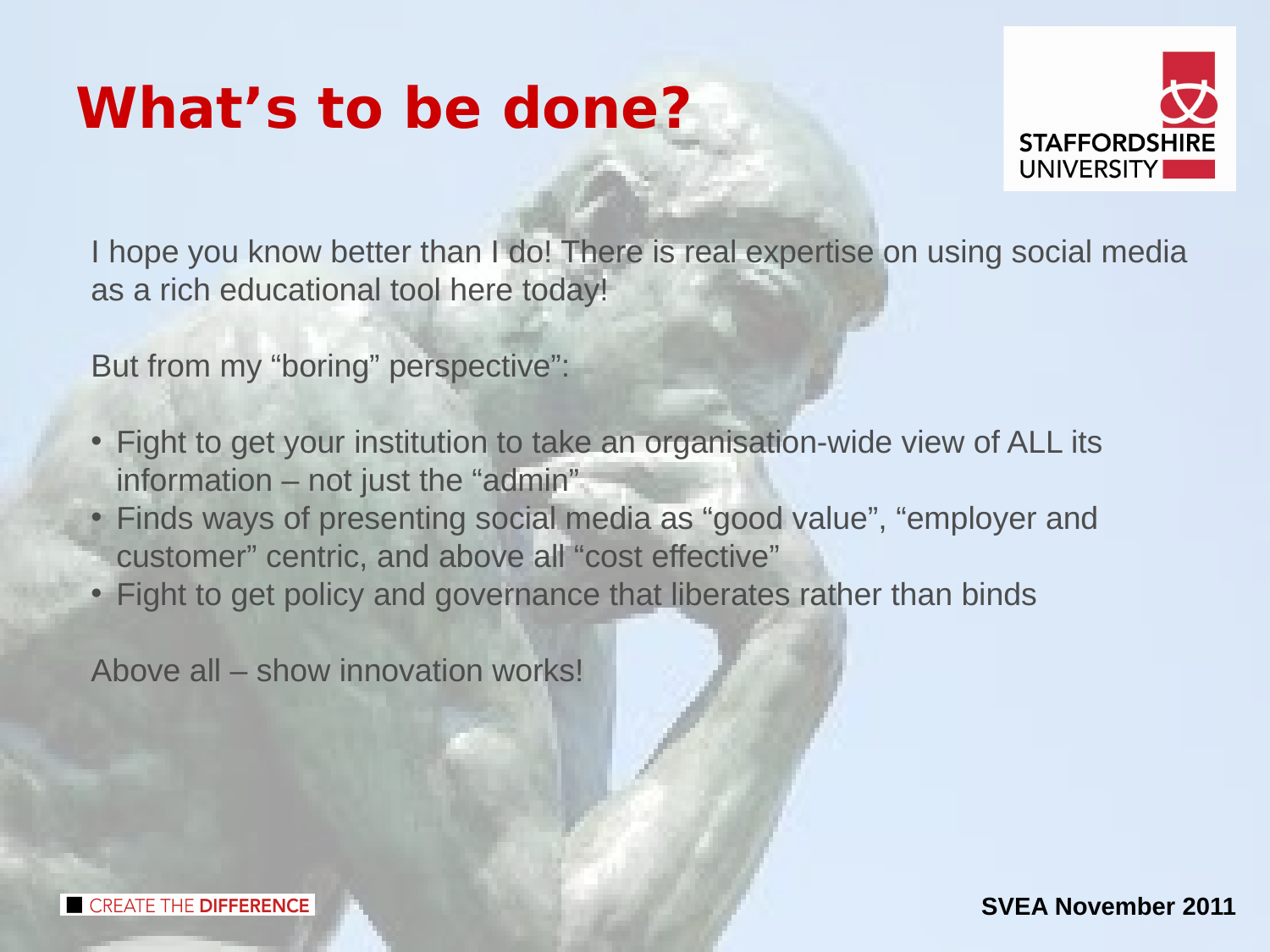

What’s to be done?

I hope you know better than I do! There is real expertise on using social media as a rich educational tool here today!

But from my “boring” perspective”:

Fight to get your institution to take an organisation-wide view of ALL its information – not just the “admin”
Finds ways of presenting social media as “good value”, “employer and customer” centric, and above all “cost effective”
Fight to get policy and governance that liberates rather than binds

Above all – show innovation works!

SVEA November 2011